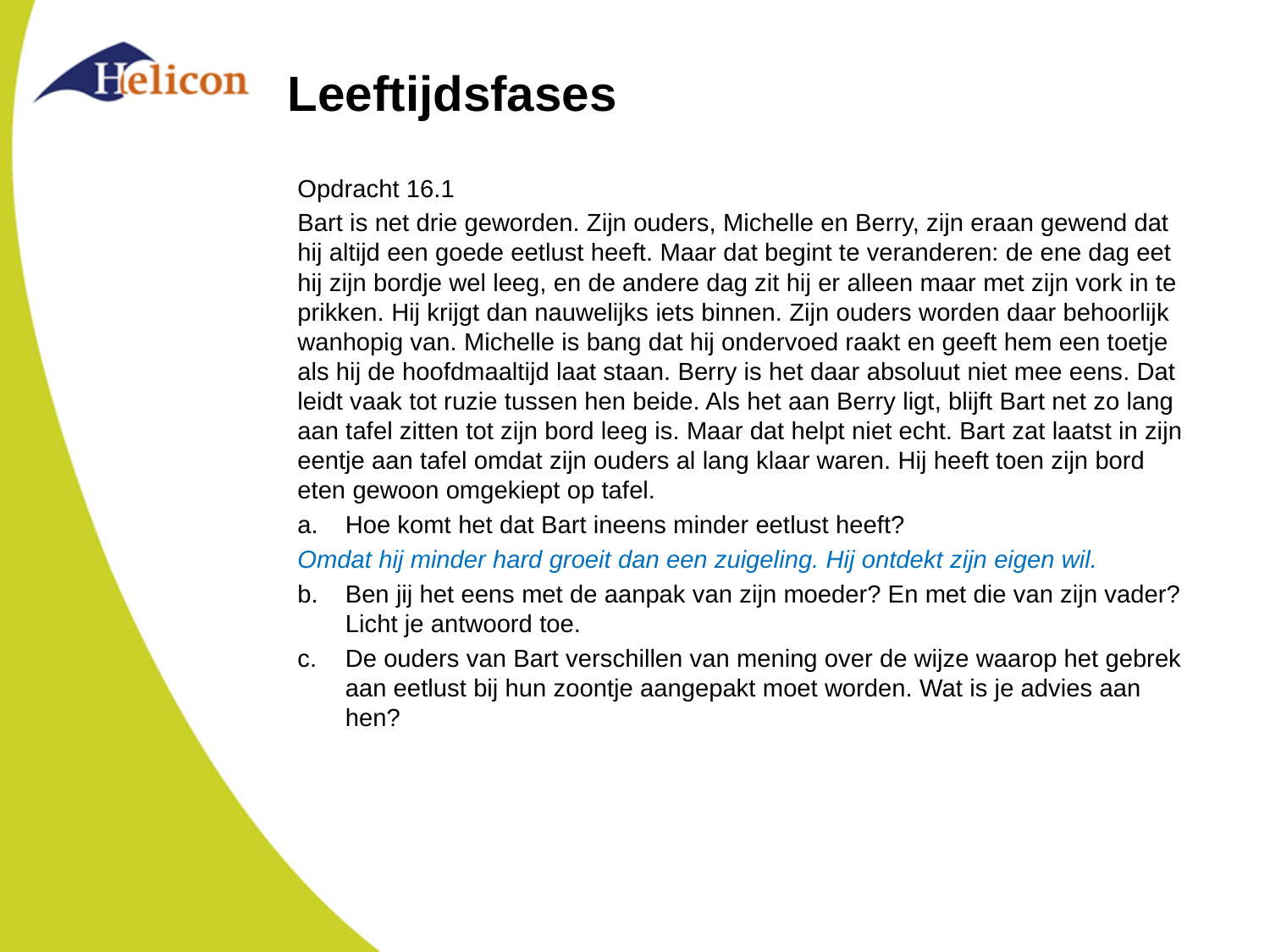

# Leeftijdsfases
Opdracht 16.1
Bart is net drie geworden. Zijn ouders, Michelle en Berry, zijn eraan gewend dat hij altijd een goede eetlust heeft. Maar dat begint te veranderen: de ene dag eet hij zijn bordje wel leeg, en de andere dag zit hij er alleen maar met zijn vork in te prikken. Hij krijgt dan nauwelijks iets binnen. Zijn ouders worden daar behoorlijk wanhopig van. Michelle is bang dat hij ondervoed raakt en geeft hem een toetje als hij de hoofdmaaltijd laat staan. Berry is het daar absoluut niet mee eens. Dat leidt vaak tot ruzie tussen hen beide. Als het aan Berry ligt, blijft Bart net zo lang aan tafel zitten tot zijn bord leeg is. Maar dat helpt niet echt. Bart zat laatst in zijn eentje aan tafel omdat zijn ouders al lang klaar waren. Hij heeft toen zijn bord eten gewoon omgekiept op tafel.
Hoe komt het dat Bart ineens minder eetlust heeft?
Omdat hij minder hard groeit dan een zuigeling. Hij ontdekt zijn eigen wil.
Ben jij het eens met de aanpak van zijn moeder? En met die van zijn vader? Licht je antwoord toe.
De ouders van Bart verschillen van mening over de wijze waarop het gebrek aan eetlust bij hun zoontje aangepakt moet worden. Wat is je advies aan hen?